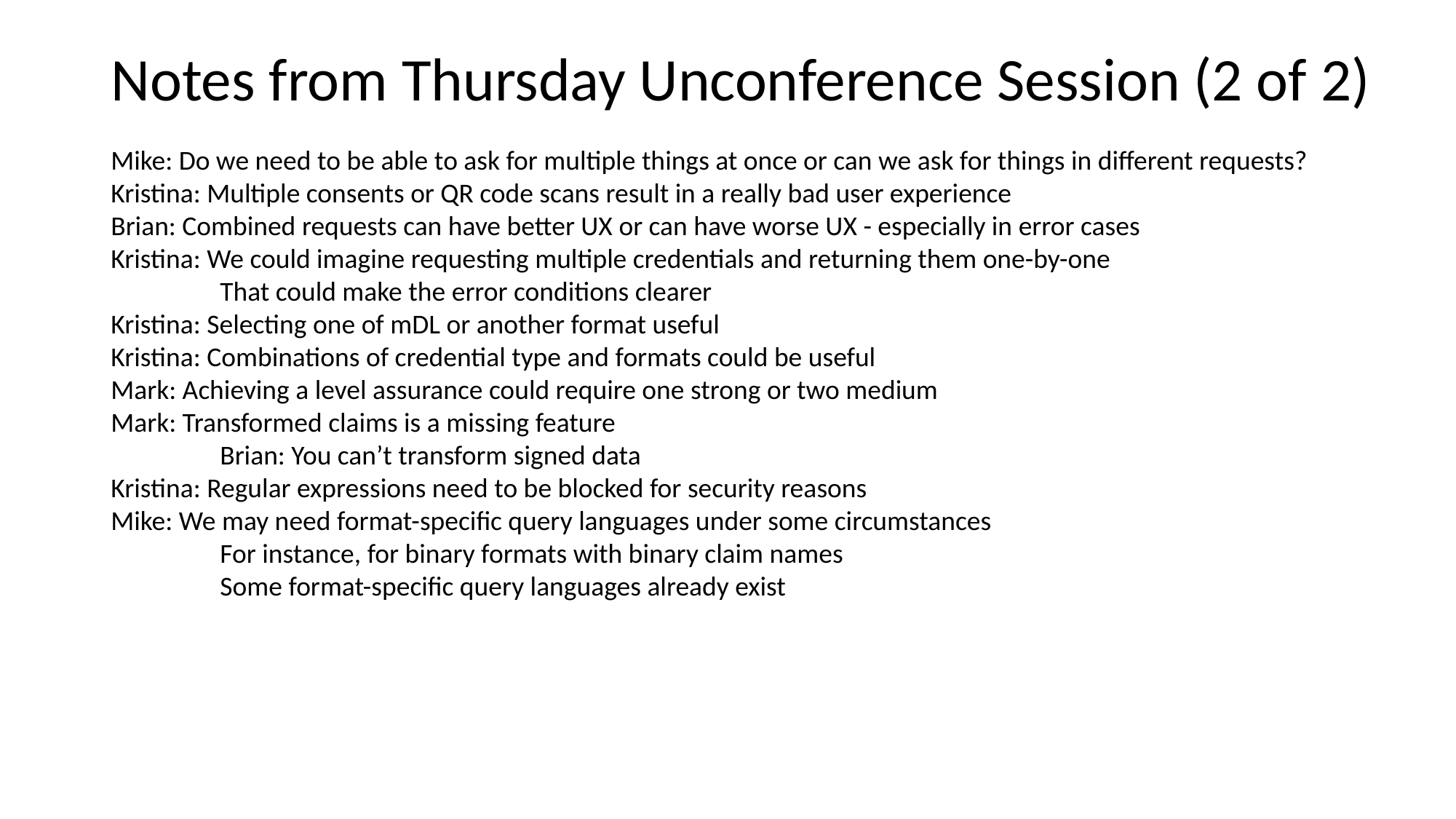

# Notes from Thursday Unconference Session (2 of 2)
Mike: Do we need to be able to ask for multiple things at once or can we ask for things in different requests?
Kristina: Multiple consents or QR code scans result in a really bad user experience
Brian: Combined requests can have better UX or can have worse UX - especially in error cases
Kristina: We could imagine requesting multiple credentials and returning them one-by-one
	That could make the error conditions clearer
Kristina: Selecting one of mDL or another format useful
Kristina: Combinations of credential type and formats could be useful
Mark: Achieving a level assurance could require one strong or two medium
Mark: Transformed claims is a missing feature
	Brian: You can’t transform signed data
Kristina: Regular expressions need to be blocked for security reasons
Mike: We may need format-specific query languages under some circumstances
	For instance, for binary formats with binary claim names
	Some format-specific query languages already exist